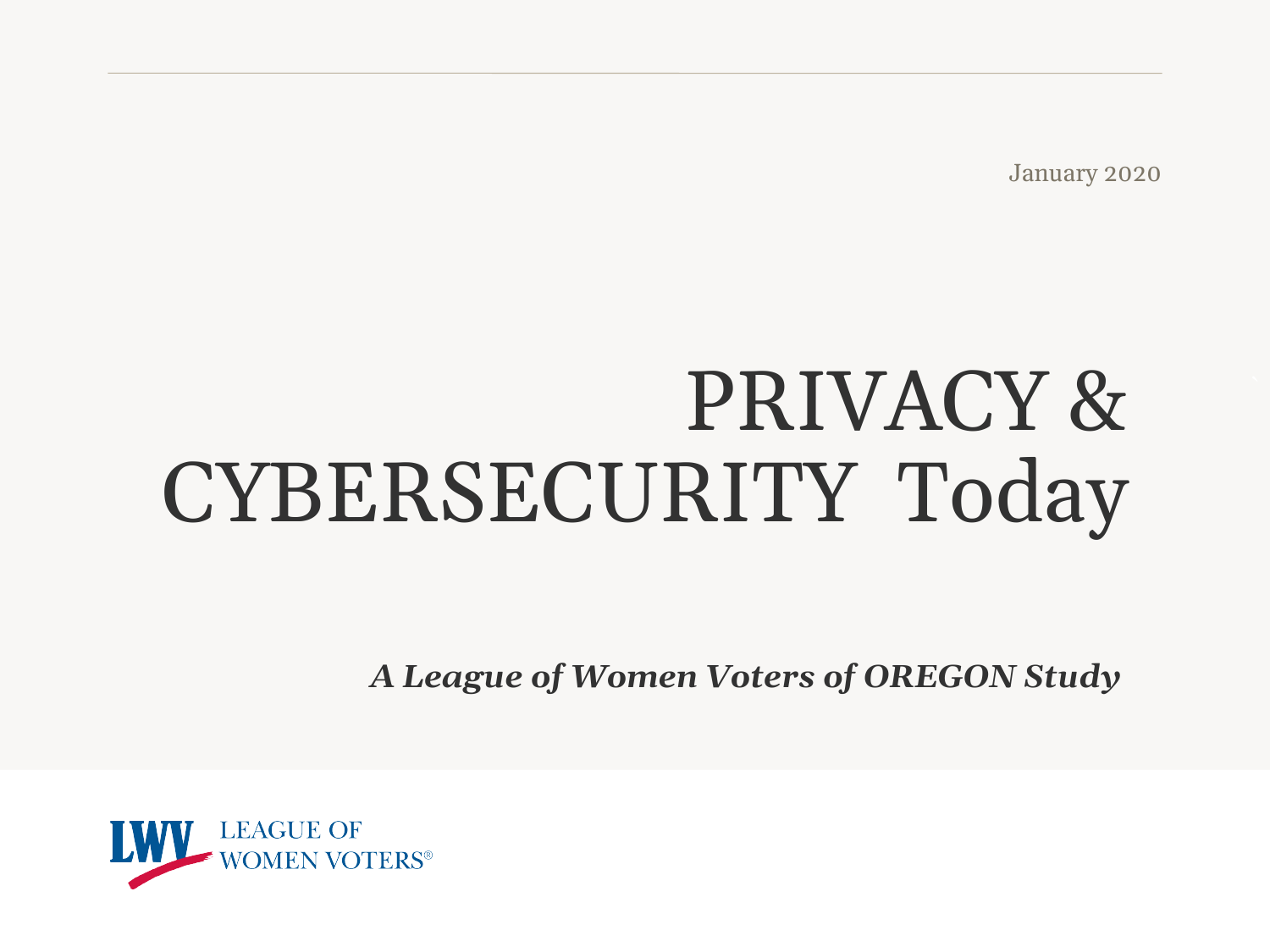

January 2020
# PRIVACY & CYBERSECURITY  Today
A League of Women Voters of OREGON Study